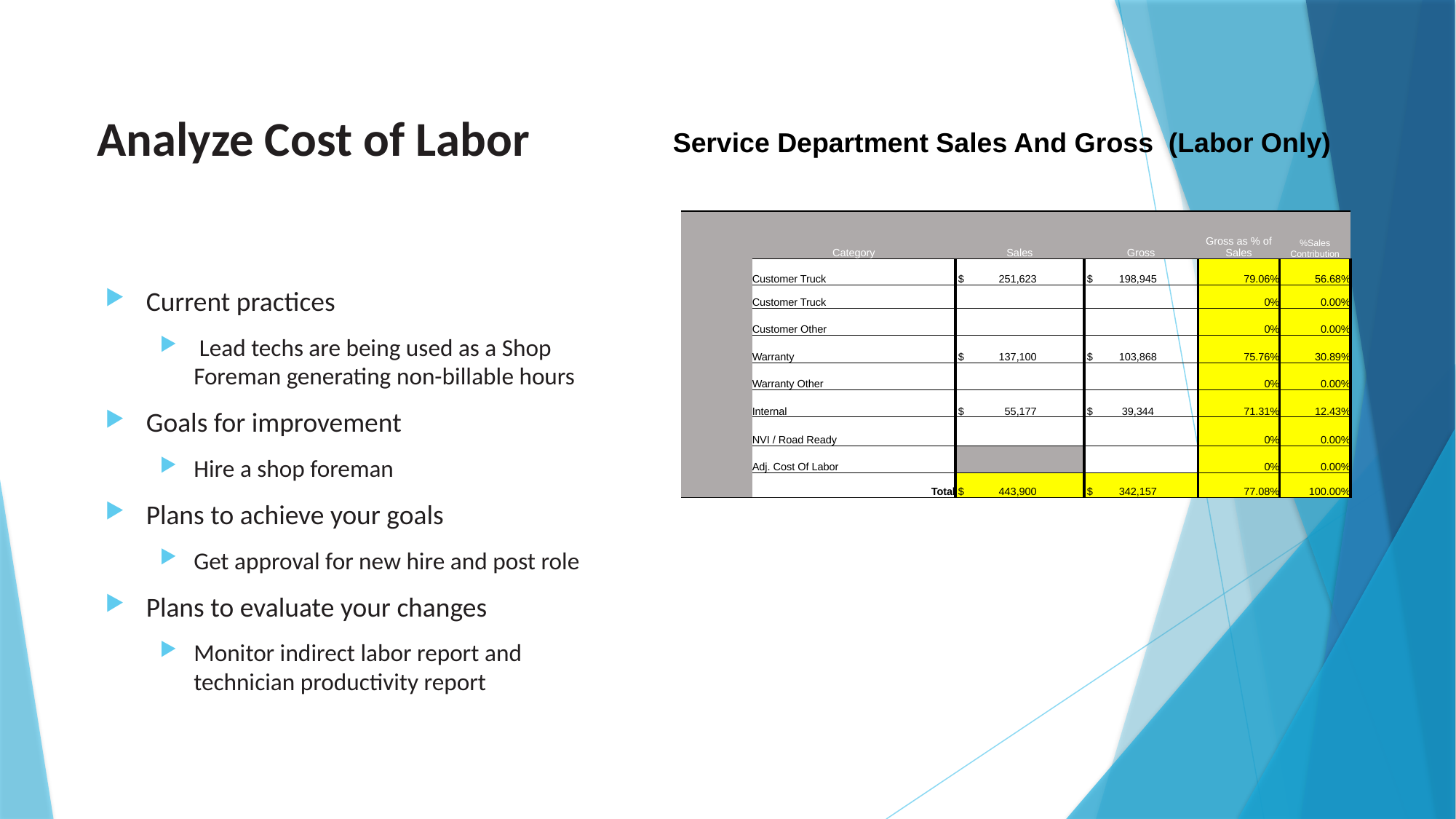

# Analyze Cost of Labor
Service Department Sales And Gross  (Labor Only)
|  | Category | Sales | Gross | Gross as % of Sales | %Sales Contribution |
| --- | --- | --- | --- | --- | --- |
|  | Customer Truck | $ 251,623 | $ 198,945 | 79.06% | 56.68% |
|  | Customer Truck |  |  | 0% | 0.00% |
|  | Customer Other |  |  | 0% | 0.00% |
|  | Warranty | $ 137,100 | $ 103,868 | 75.76% | 30.89% |
|  | Warranty Other |  |  | 0% | 0.00% |
|  | Internal | $ 55,177 | $ 39,344 | 71.31% | 12.43% |
|  | NVI / Road Ready |  |  | 0% | 0.00% |
|  | Adj. Cost Of Labor |  |  | 0% | 0.00% |
|  | Total | $ 443,900 | $ 342,157 | 77.08% | 100.00% |

Current practices
 Lead techs are being used as a Shop Foreman generating non-billable hours
Goals for improvement
Hire a shop foreman
Plans to achieve your goals
Get approval for new hire and post role
Plans to evaluate your changes
Monitor indirect labor report and technician productivity report